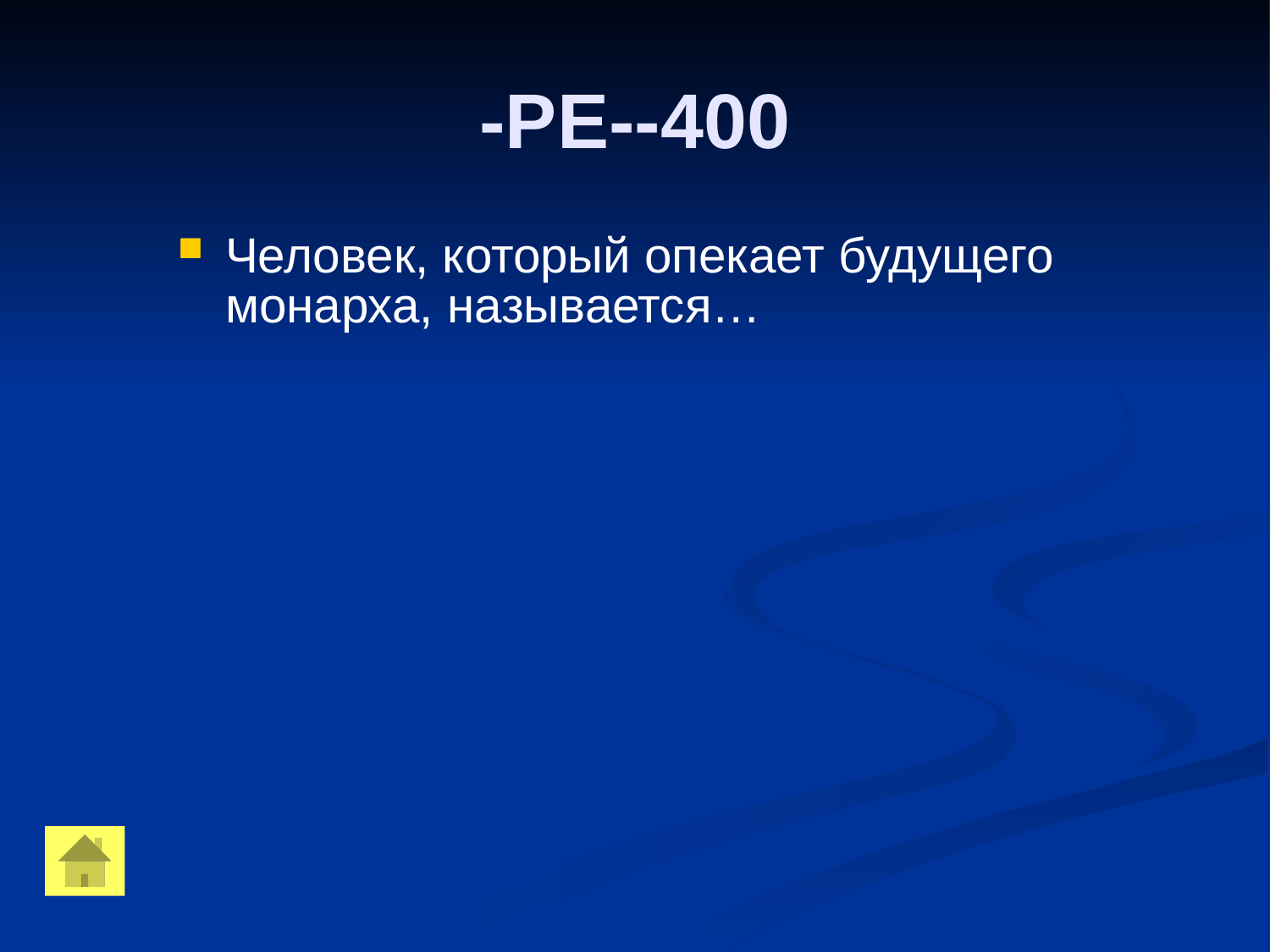

-РЕ--400
Человек, который опекает будущего монарха, называется…